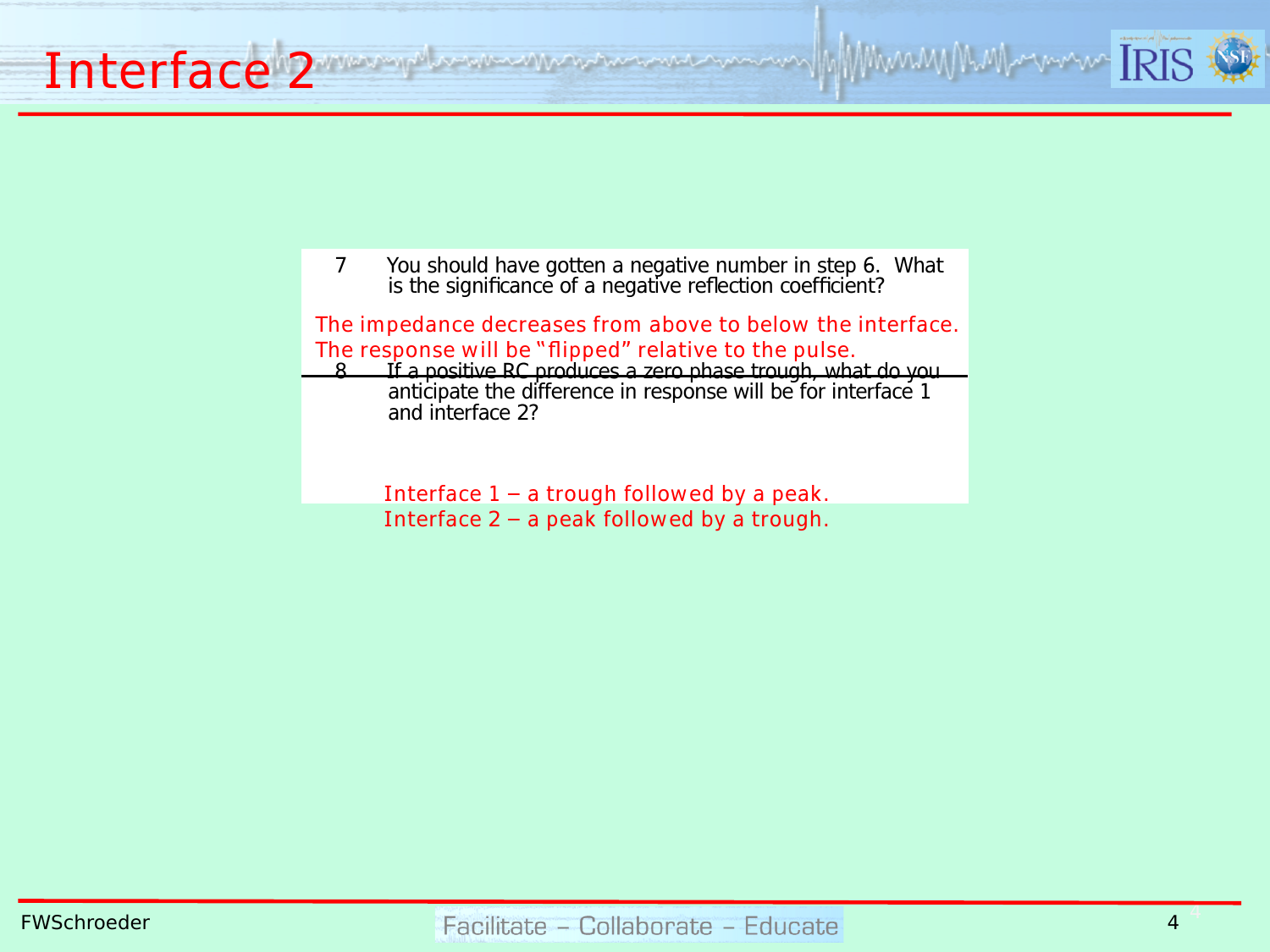

# Interface 2
| 7 | You should have gotten a negative number in step 6. What is the significance of a negative reflection coefficient? |
| --- | --- |
| 8 | If a positive RC produces a zero phase trough, what do you anticipate the difference in response will be for interface 1 and interface 2? |
The impedance decreases from above to below the interface.
The response will be “flipped” relative to the pulse.
Interface 1 – a trough followed by a peak.
Interface 2 – a peak followed by a trough.